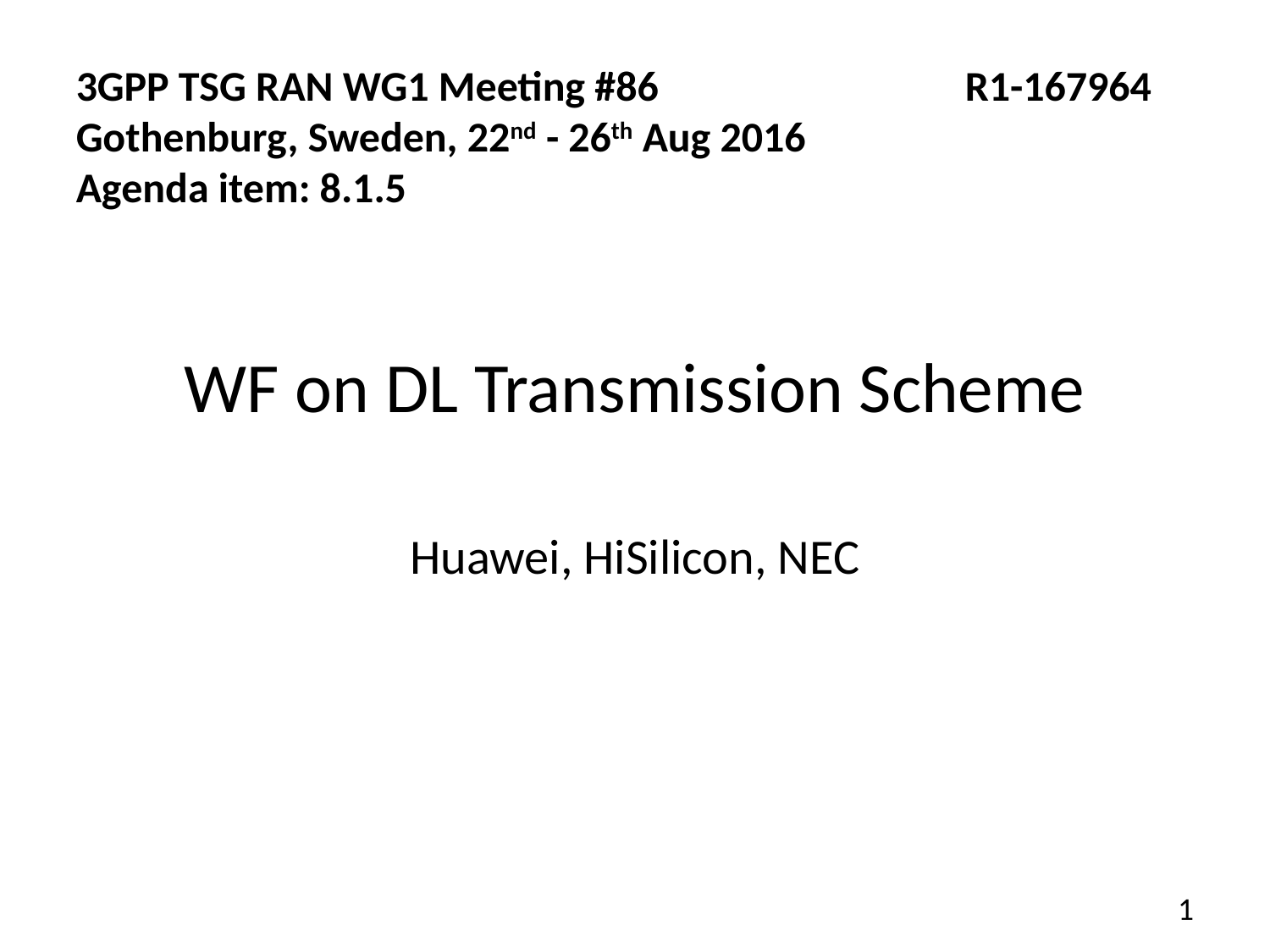

3GPP TSG RAN WG1 Meeting #86			R1-167964  Gothenburg, Sweden, 22nd - 26th Aug 2016
Agenda item: 8.1.5
WF on DL Transmission Scheme
Huawei, HiSilicon, NEC
1